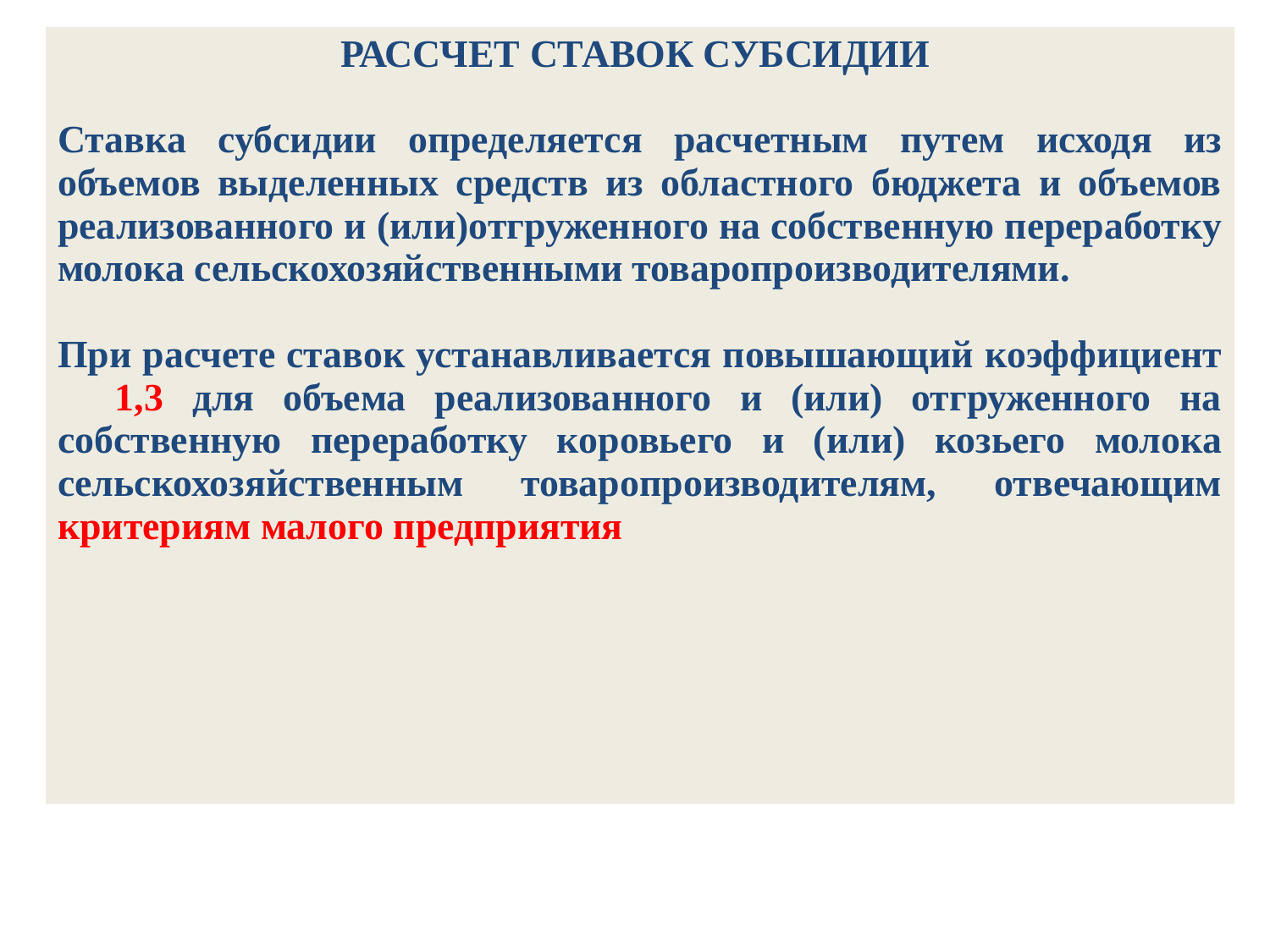

| РАССЧЕТ СТАВОК СУБСИДИИ Ставка субсидии определяется расчетным путем исходя из объемов выделенных средств из областного бюджета и объемов реализованного и (или)отгруженного на собственную переработку молока сельскохозяйственными товаропроизводителями. При расчете ставок устанавливается повышающий коэффициент 1,3 для объема реализованного и (или) отгруженного на собственную переработку коровьего и (или) козьего молока сельскохозяйственным товаропроизводителям, отвечающим критериям малого предприятия |
| --- |